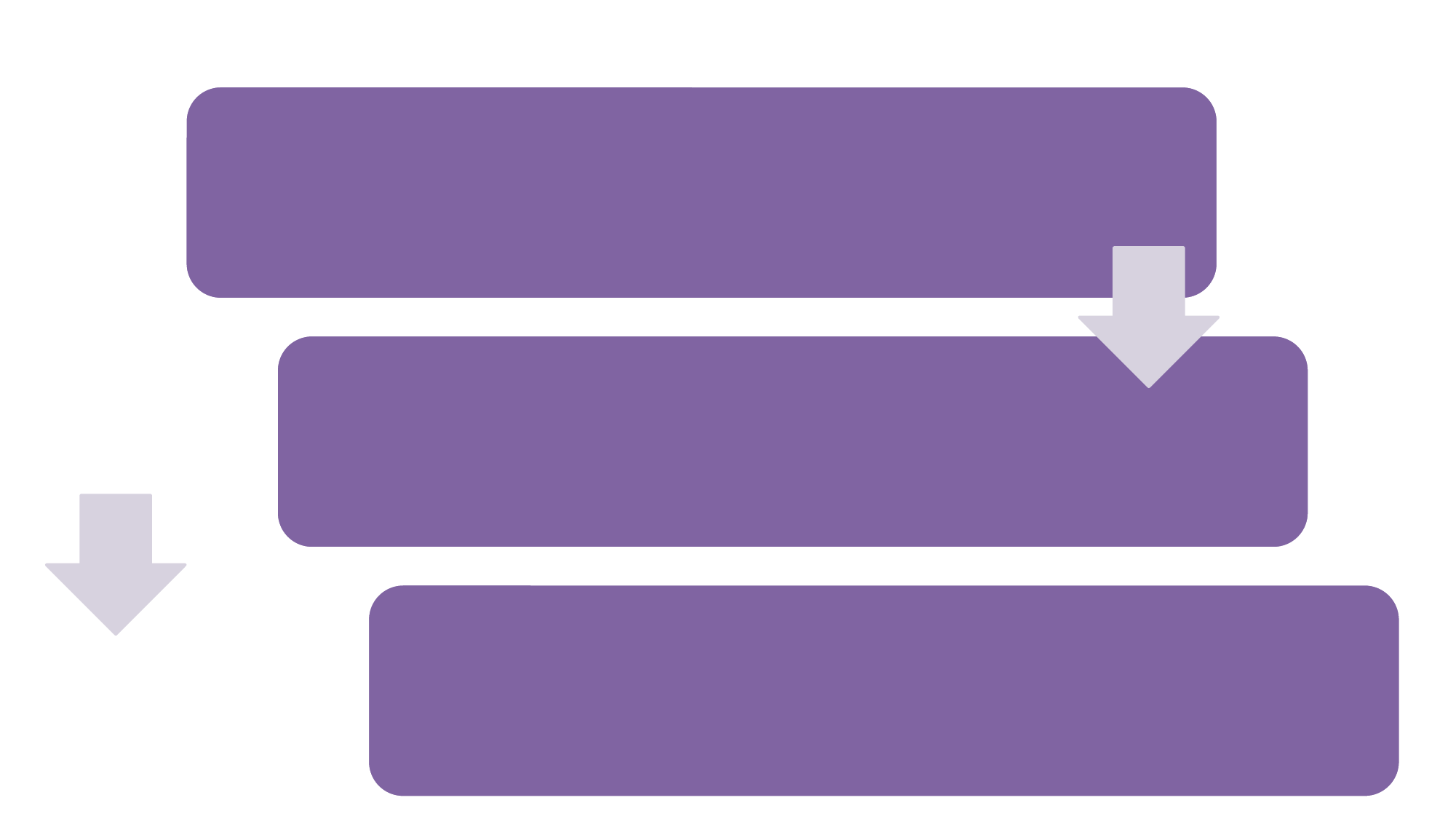

Y = ( a – b ) c   и    Y = a ( b - c).
При его использовании величина влияния факторов рассчитывается умножением абсолютного прироста исследуемого фактора на базисную величину факторов, которые находятся справа от него, и на фактическую величину факторов, расположенных слева от него в модели.